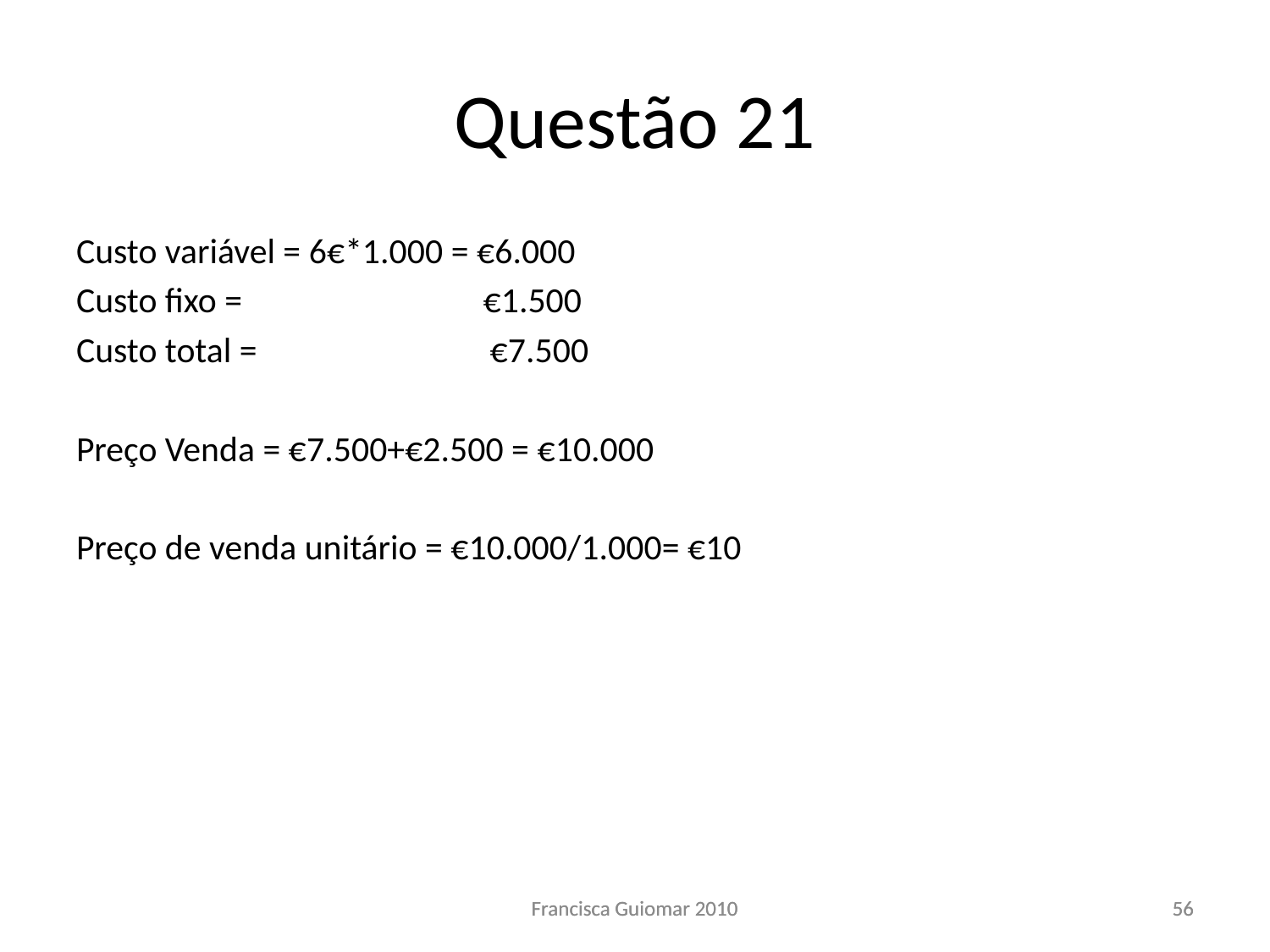

# Questão 21
Custo variável = 6€*1.000 = €6.000
Custo fixo =                              €1.500
Custo total =                             €7.500

Preço Venda = €7.500+€2.500 = €10.000

Preço de venda unitário = €10.000/1.000= €10

Francisca Guiomar 2010
Francisca Guiomar 2010
56
56